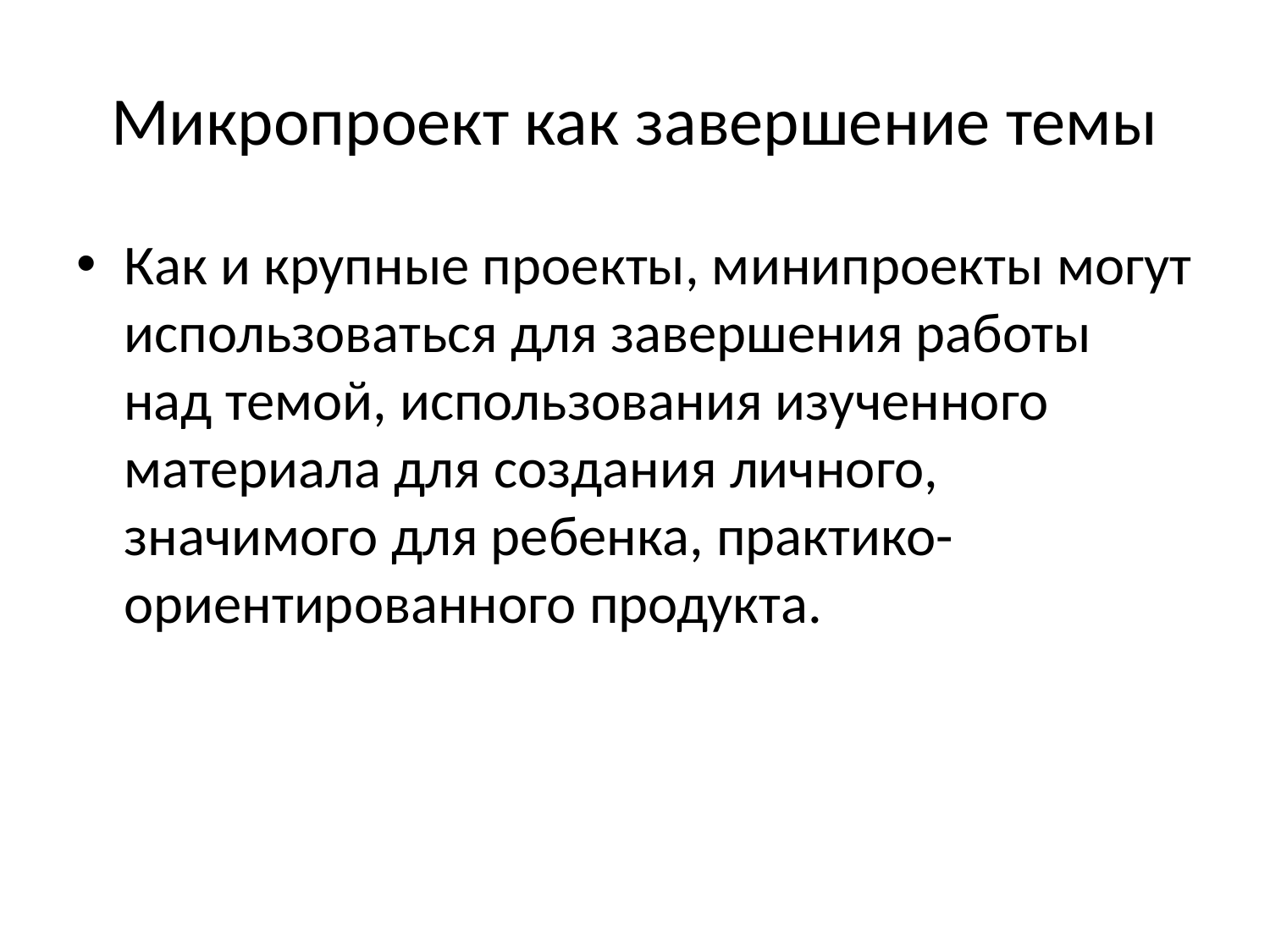

# Микропроект как завершение темы
Как и крупные проекты, минипроекты могут использоваться для завершения работы над темой, использования изученного материала для создания личного, значимого для ребенка, практико-ориентированного продукта.